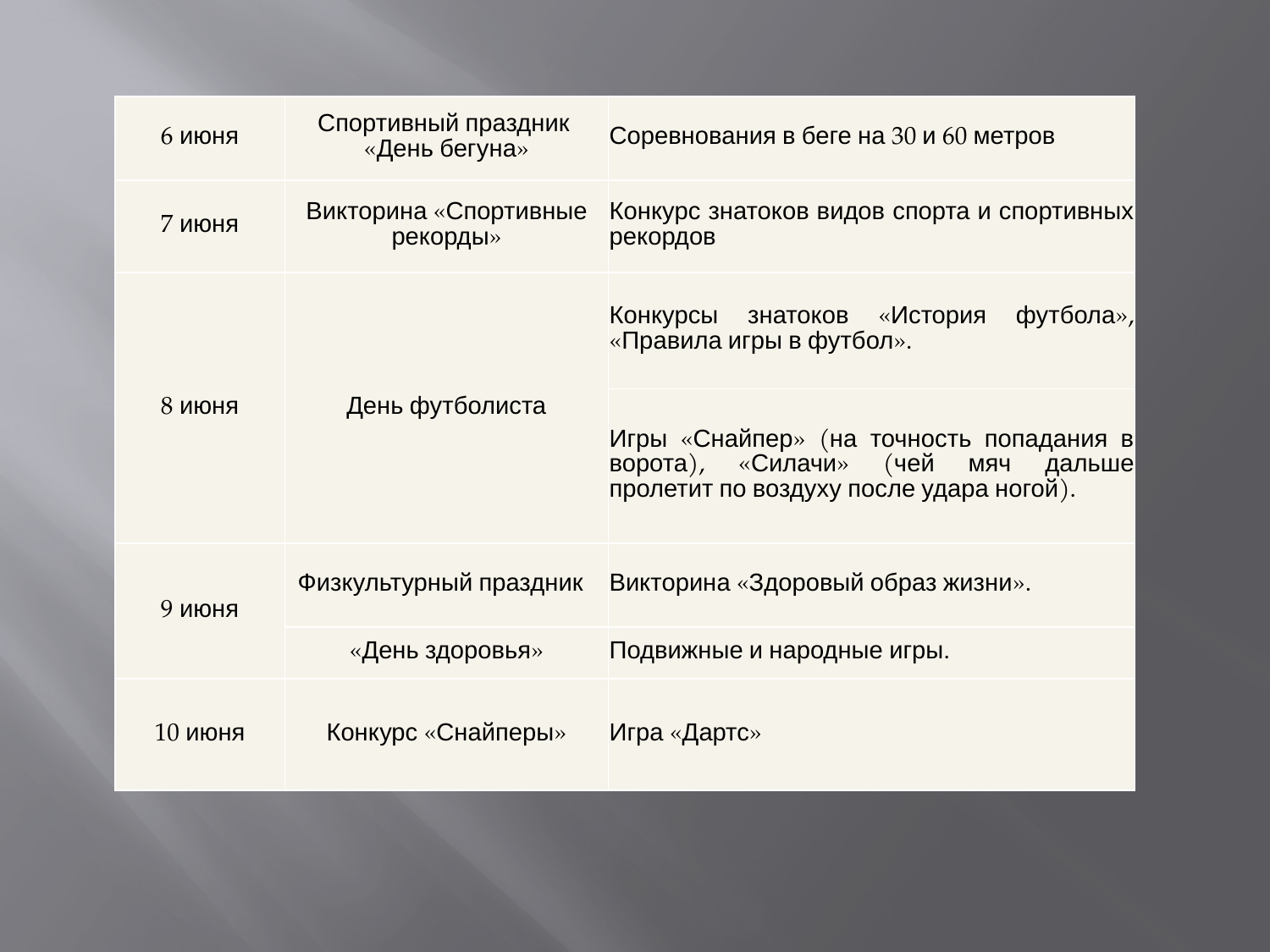

| 6 июня | Спортивный праздник «День бегуна» | Соревнования в беге на 30 и 60 метров |
| --- | --- | --- |
| 7 июня | Викторина «Спортивные рекорды» | Конкурс знатоков видов спорта и спортивных рекордов |
| 8 июня | День футболиста | Конкурсы знатоков «История футбола», «Правила игры в футбол». |
|  |  | Игры «Снайпер» (на точность попадания в ворота), «Силачи» (чей мяч дальше пролетит по воздуху после удара ногой). |
| 9 июня | Физкультурный праздник | Викторина «Здоровый образ жизни». |
|  | «День здоровья» | Подвижные и народные игры. |
| 10 июня | Конкурс «Снайперы» | Игра «Дартс» |